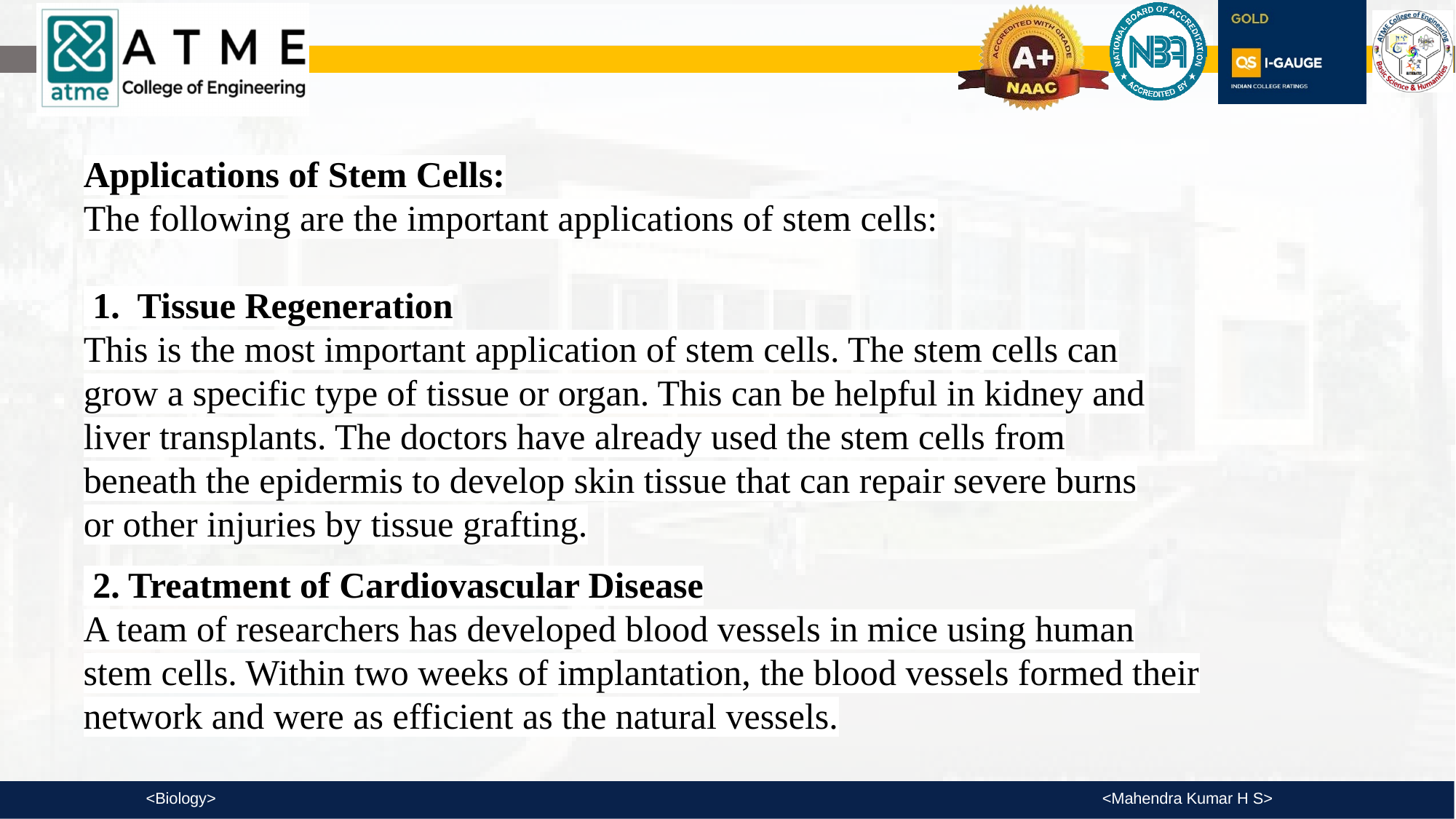

Applications of Stem Cells:
The following are the important applications of stem cells:

 1.  Tissue Regeneration
This is the most important application of stem cells. The stem cells can grow a specific type of tissue or organ. This can be helpful in kidney and liver transplants. The doctors have already used the stem cells from beneath the epidermis to develop skin tissue that can repair severe burns or other injuries by tissue grafting.
 2. Treatment of Cardiovascular Disease
A team of researchers has developed blood vessels in mice using human stem cells. Within two weeks of implantation, the blood vessels formed their network and were as efficient as the natural vessels.